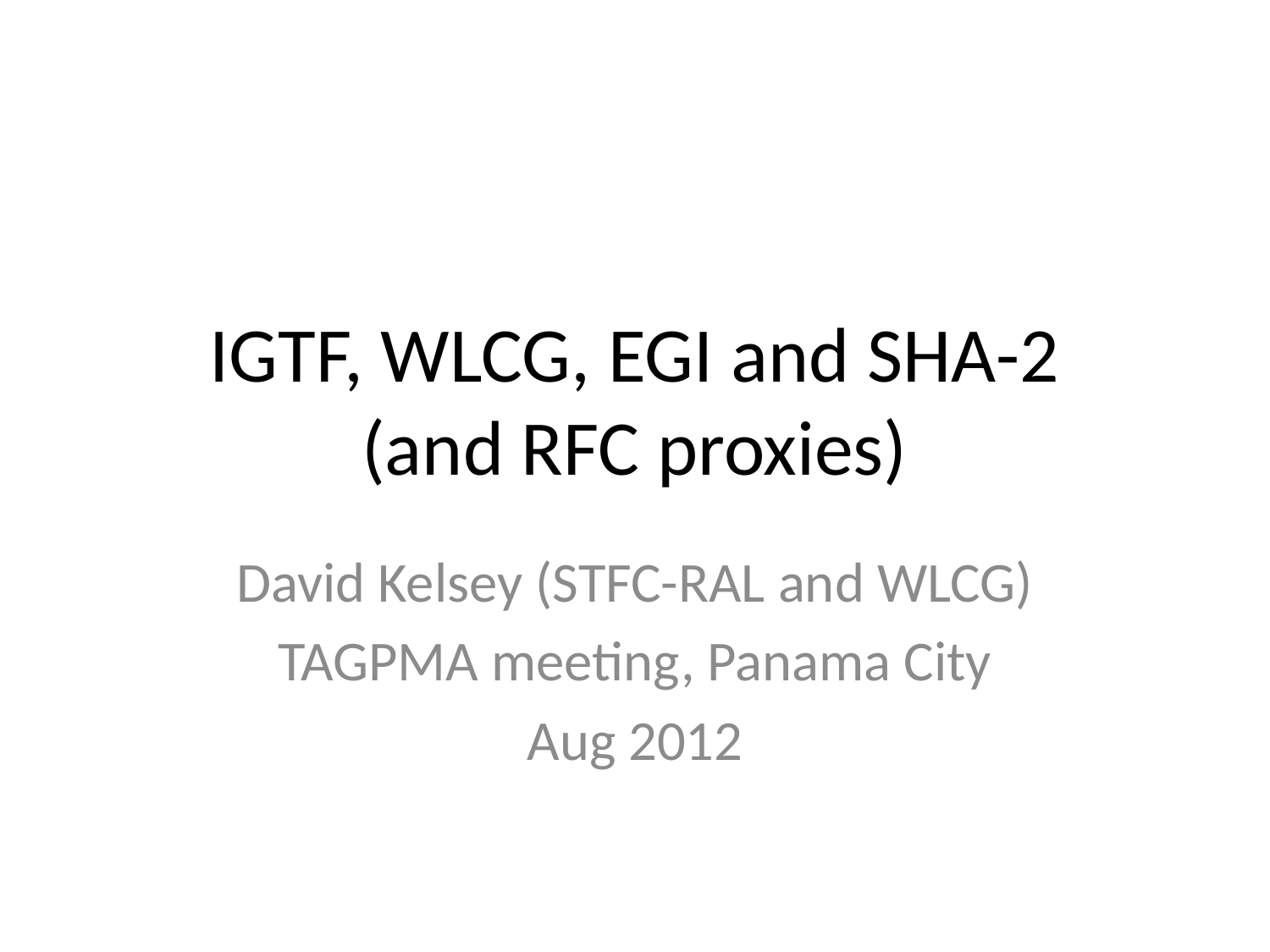

# IGTF, WLCG, EGI and SHA-2 (and RFC proxies)
David Kelsey (STFC-RAL and WLCG)
TAGPMA meeting, Panama City
Aug 2012